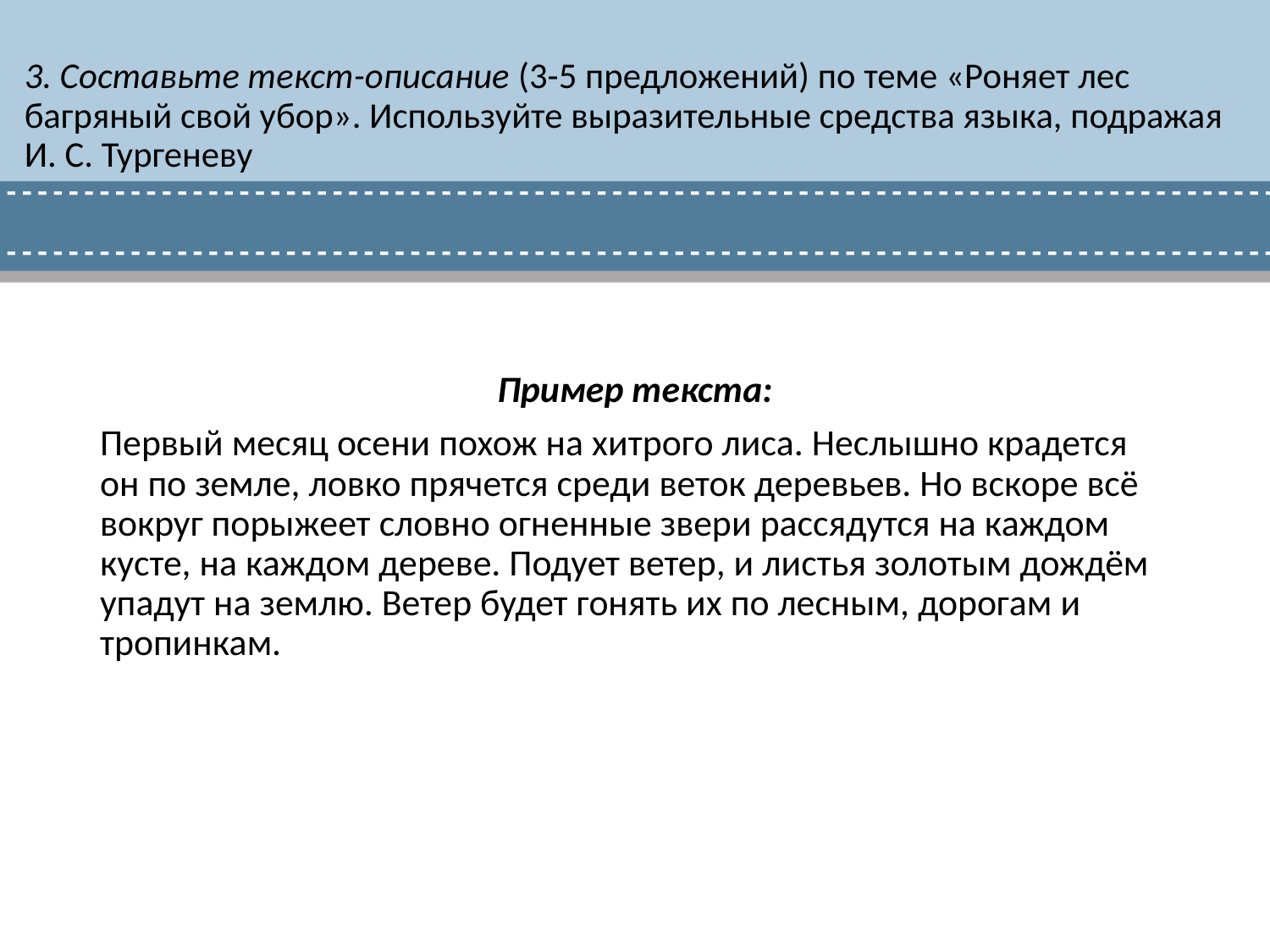

# 3. Составьте текст-описание (3-5 предложений) по теме «Роняет лес багряный свой убор». Используйте выразительные средства языка, подражая И. С. Тургеневу

Пример текста:
Первый месяц осени похож на хитрого лиса. Неслышно крадется он по земле, ловко прячется среди веток деревьев. Но вскоре всё вокруг порыжеет словно огненные звери рассядутся на каждом кусте, на каждом дереве. Подует ветер, и листья золотым дождём упадут на землю. Ветер будет гонять их по лесным, дорогам и тропинкам.